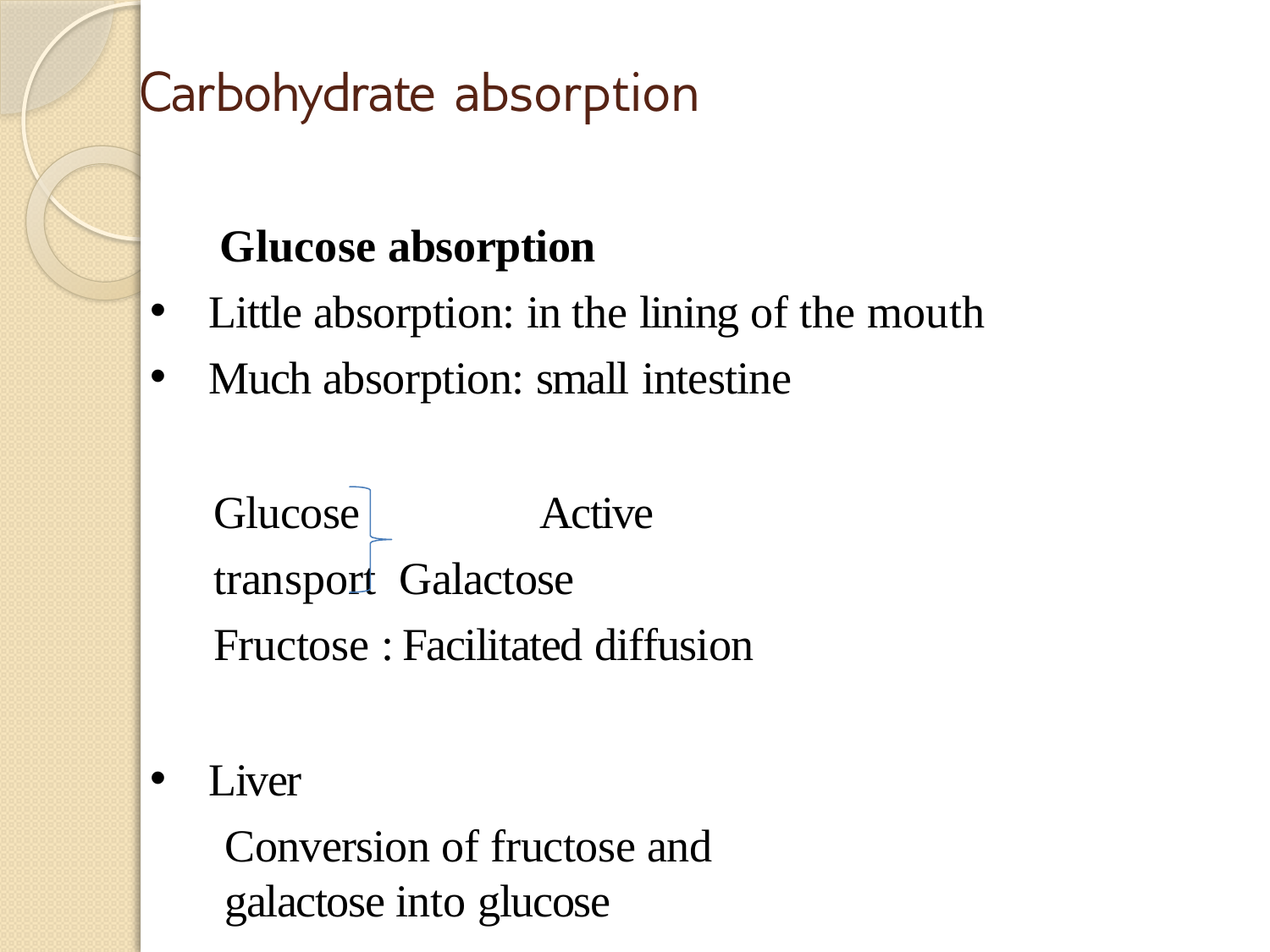

# Carbohydrate absorption
      Glucose absorption
 Little absorption: in the lining of the mouth
 Much absorption: small intestine

Glucose	Active transport  Galactose
Fructose : Facilitated diffusion

 Liver
Conversion of fructose and galactose into glucose